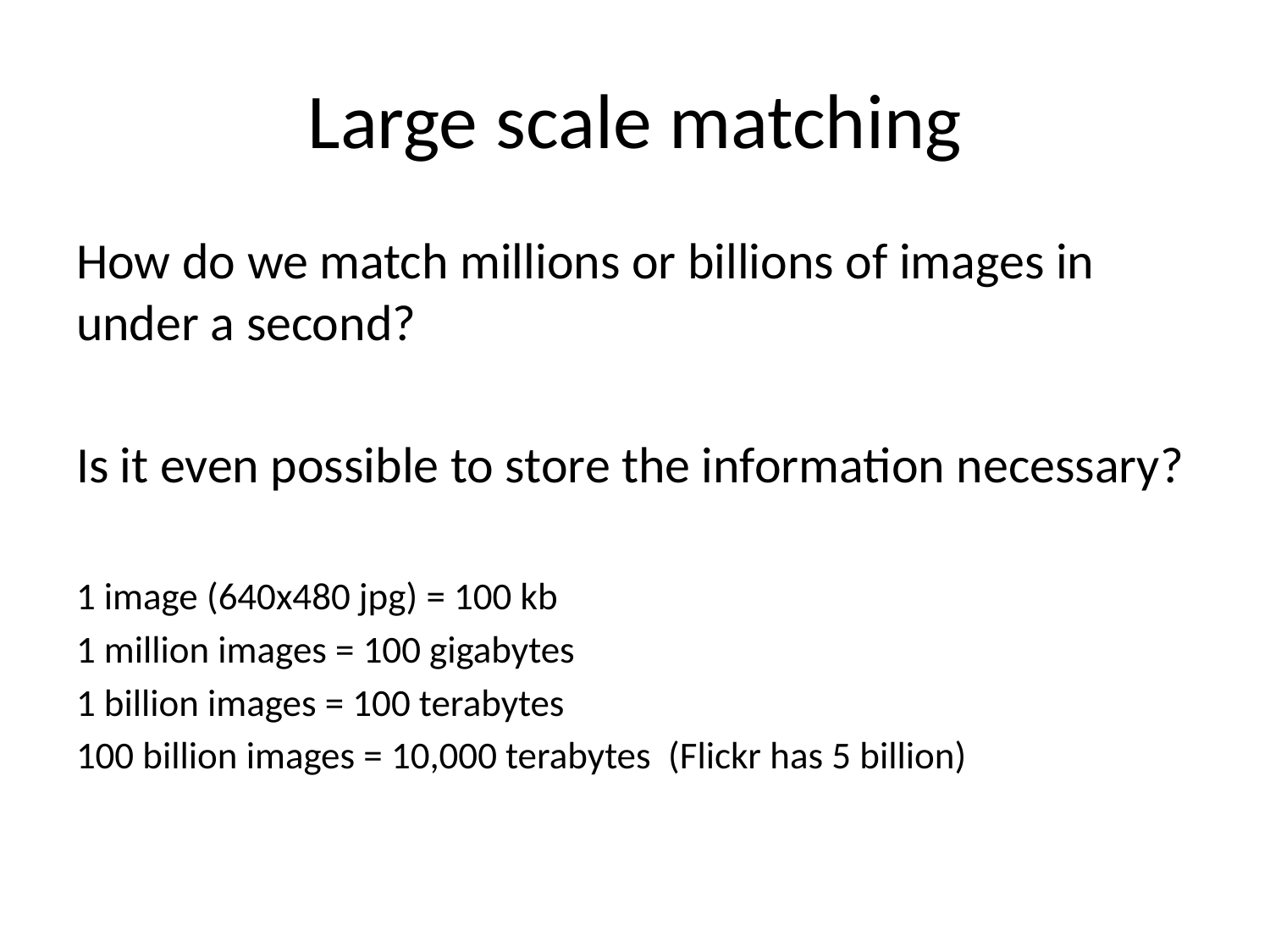

# Large scale matching
How do we match millions or billions of images in under a second?

Is it even possible to store the information necessary?

1 image (640x480 jpg) = 100 kb
1 million images = 100 gigabytes
1 billion images = 100 terabytes
100 billion images = 10,000 terabytes  (Flickr has 5 billion)